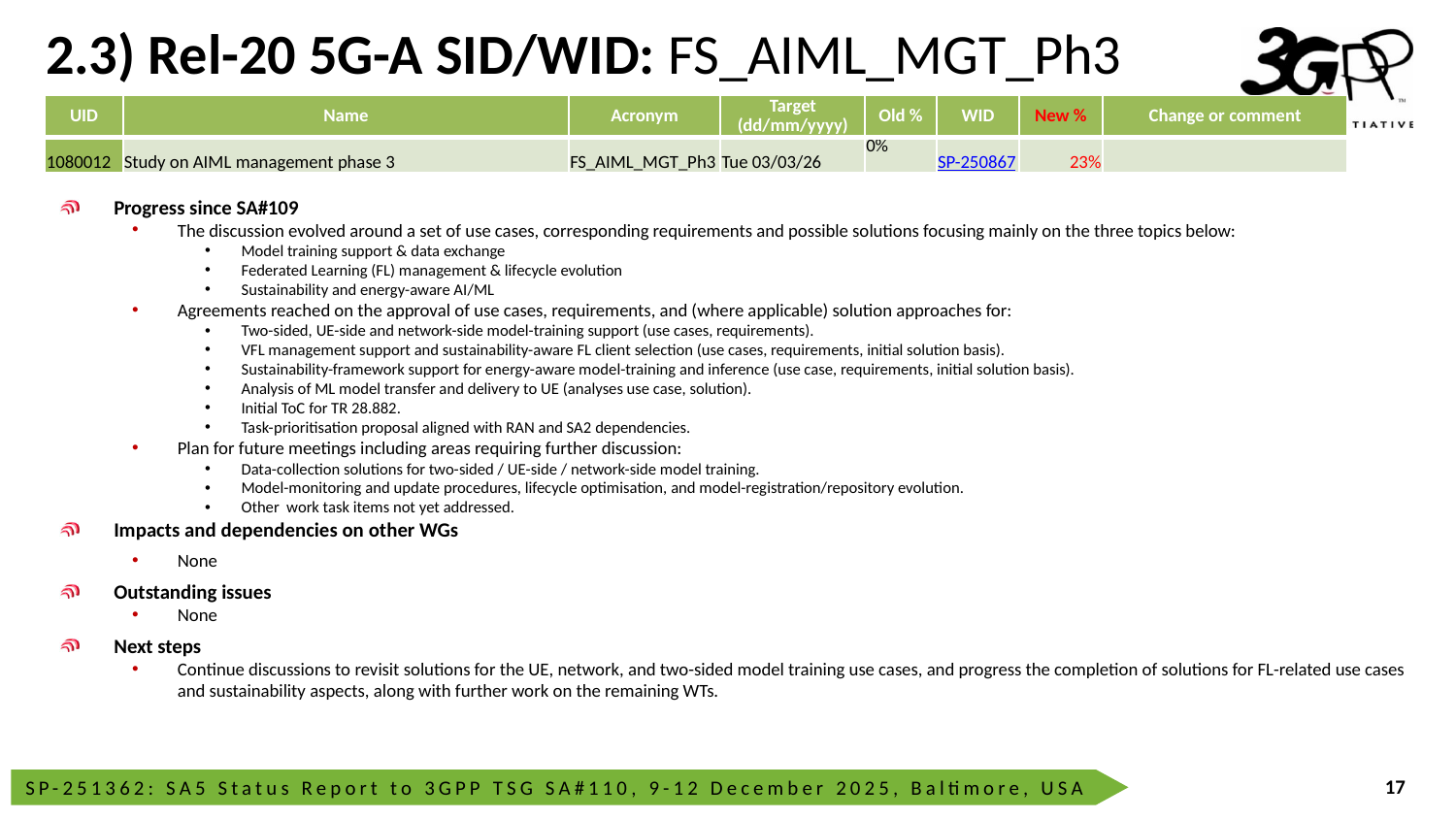

# 2.3) Rel-20 5G-A SID/WID: FS_AIML_MGT_Ph3

| UID | Name | Acronym | Target (dd/mm/yyyy) | Old % | WID | New % | Change or comment |
| --- | --- | --- | --- | --- | --- | --- | --- |
| 1080012 | Study on AIML management phase 3 | FS\_AIML\_MGT\_Ph3 | Tue 03/03/26 | 0% | SP-250867 | 23% |  |
Progress since SA#109
The discussion evolved around a set of use cases, corresponding requirements and possible solutions focusing mainly on the three topics below:
Model training support & data exchange
Federated Learning (FL) management & lifecycle evolution
Sustainability and energy-aware AI/ML
Agreements reached on the approval of use cases, requirements, and (where applicable) solution approaches for:
Two-sided, UE-side and network-side model-training support (use cases, requirements).
VFL management support and sustainability-aware FL client selection (use cases, requirements, initial solution basis).
Sustainability-framework support for energy-aware model-training and inference (use case, requirements, initial solution basis).
Analysis of ML model transfer and delivery to UE (analyses use case, solution).
Initial ToC for TR 28.882.
Task-prioritisation proposal aligned with RAN and SA2 dependencies.
Plan for future meetings including areas requiring further discussion:
Data-collection solutions for two-sided / UE-side / network-side model training.
Model-monitoring and update procedures, lifecycle optimisation, and model-registration/repository evolution.
Other  work task items not yet addressed.
Impacts and dependencies on other WGs
None
Outstanding issues
None
Next steps
Continue discussions to revisit solutions for the UE, network, and two-sided model training use cases, and progress the completion of solutions for FL-related use cases and sustainability aspects, along with further work on the remaining WTs.